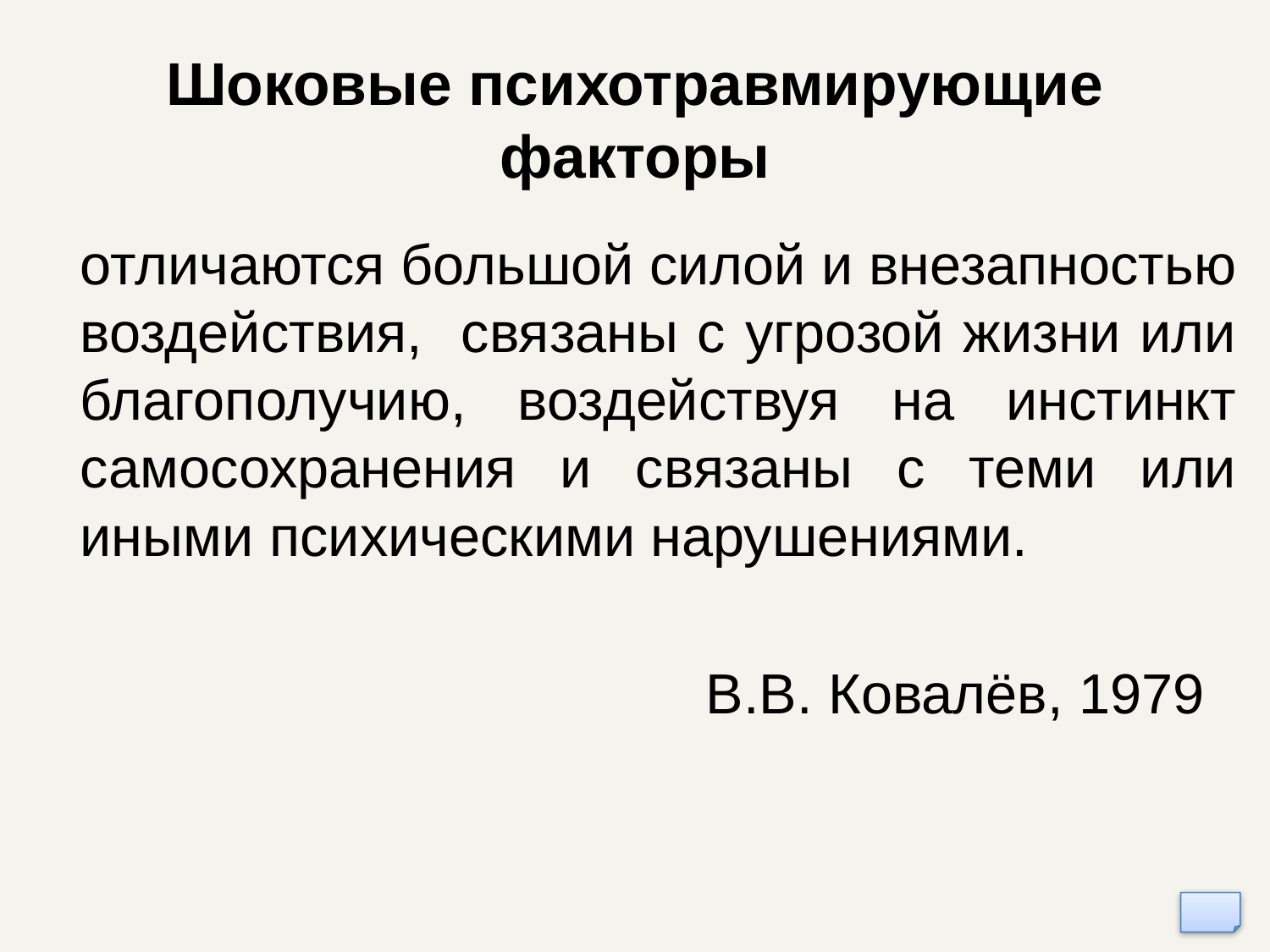

# Шоковые психотравмирующие факторы
   отличаются большой силой и внезапностью воздействия,  связаны с угрозой жизни или благополучию, воздействуя на инстинкт самосохранения и связаны с теми или иными психическими нарушениями.

                                           В.В. Ковалёв, 1979